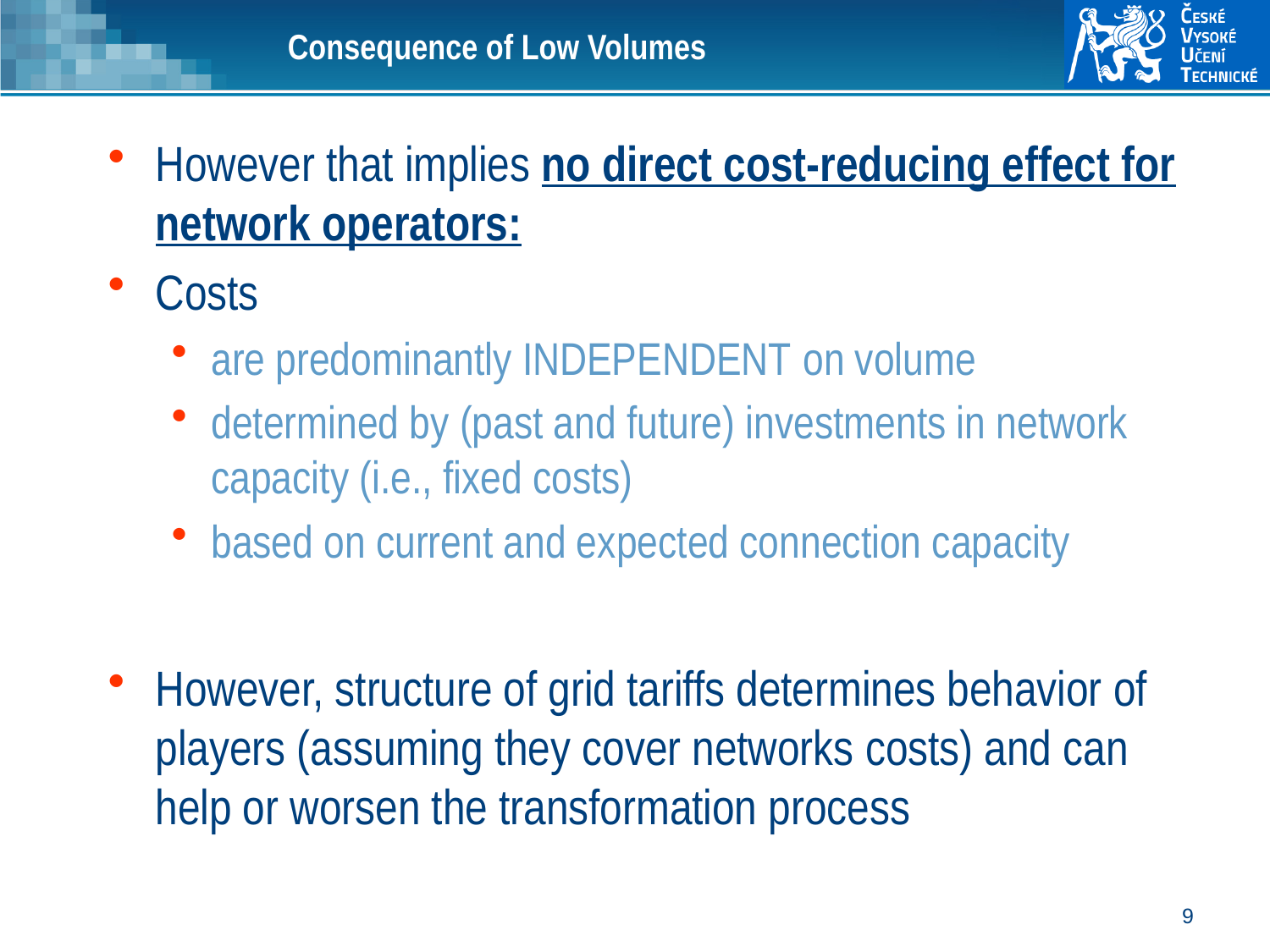

# Consequence of Low Volumes
However that implies no direct cost‐reducing effect for network operators:
Costs
are predominantly INDEPENDENT on volume
determined by (past and future) investments in network capacity (i.e., fixed costs)
based on current and expected connection capacity

However, structure of grid tariffs determines behavior of players (assuming they cover networks costs) and can help or worsen the transformation process
9